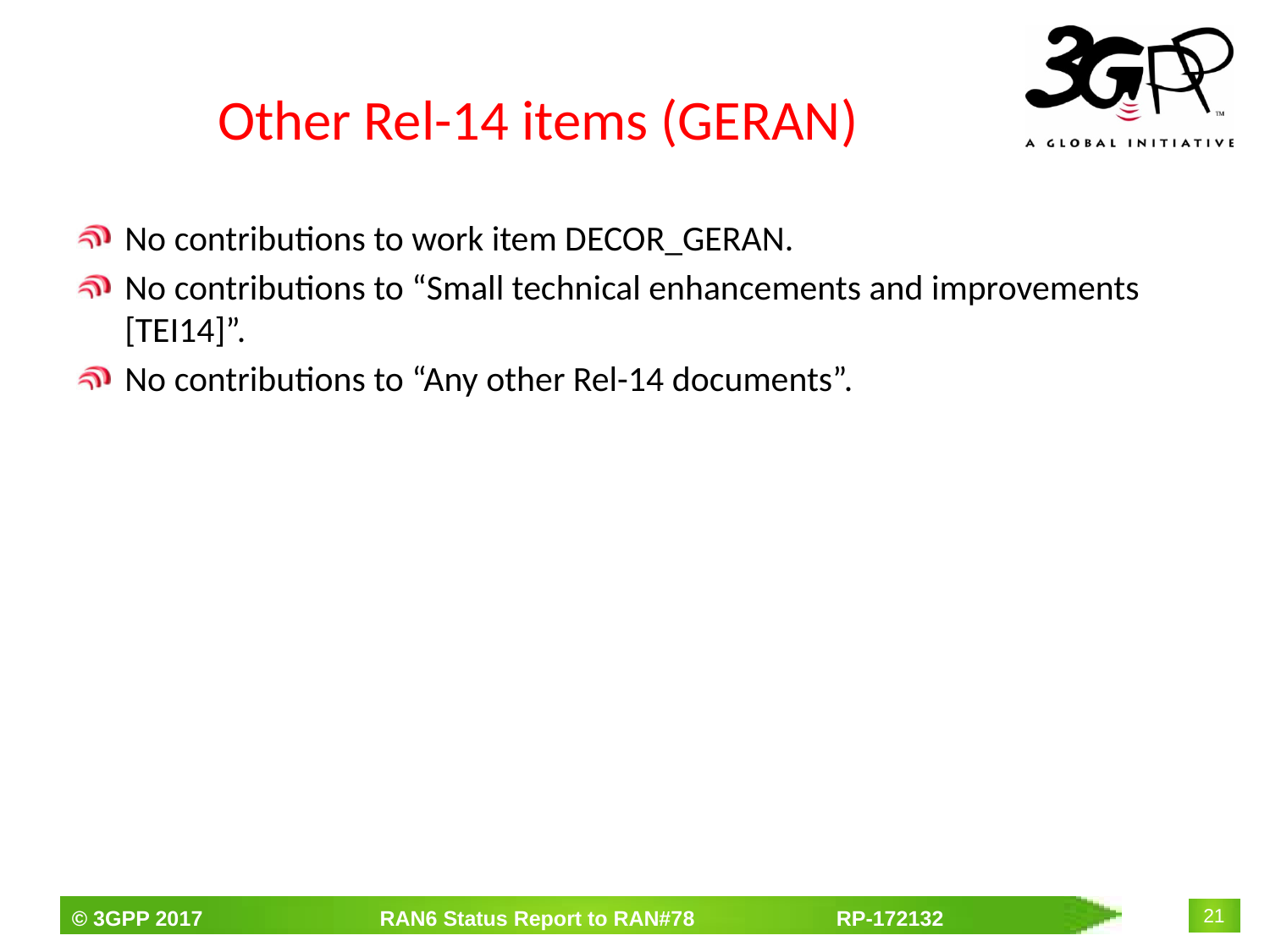

# Other Rel-14 items (GERAN)
No contributions to work item DECOR_GERAN.
No contributions to “Small technical enhancements and improvements [TEI14]”.
No contributions to “Any other Rel-14 documents”.